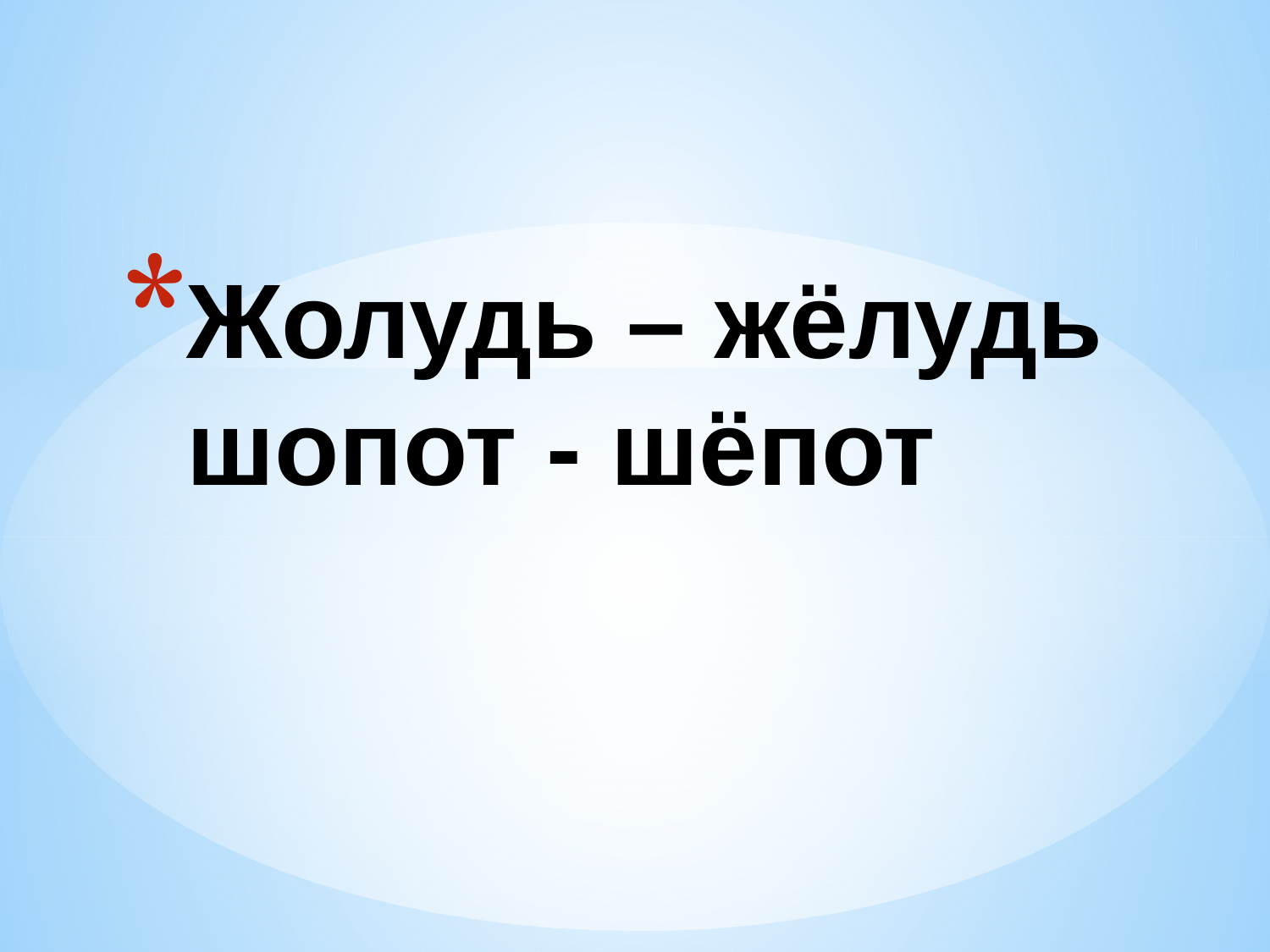

# Жолудь – жёлудь шопот - шёпот